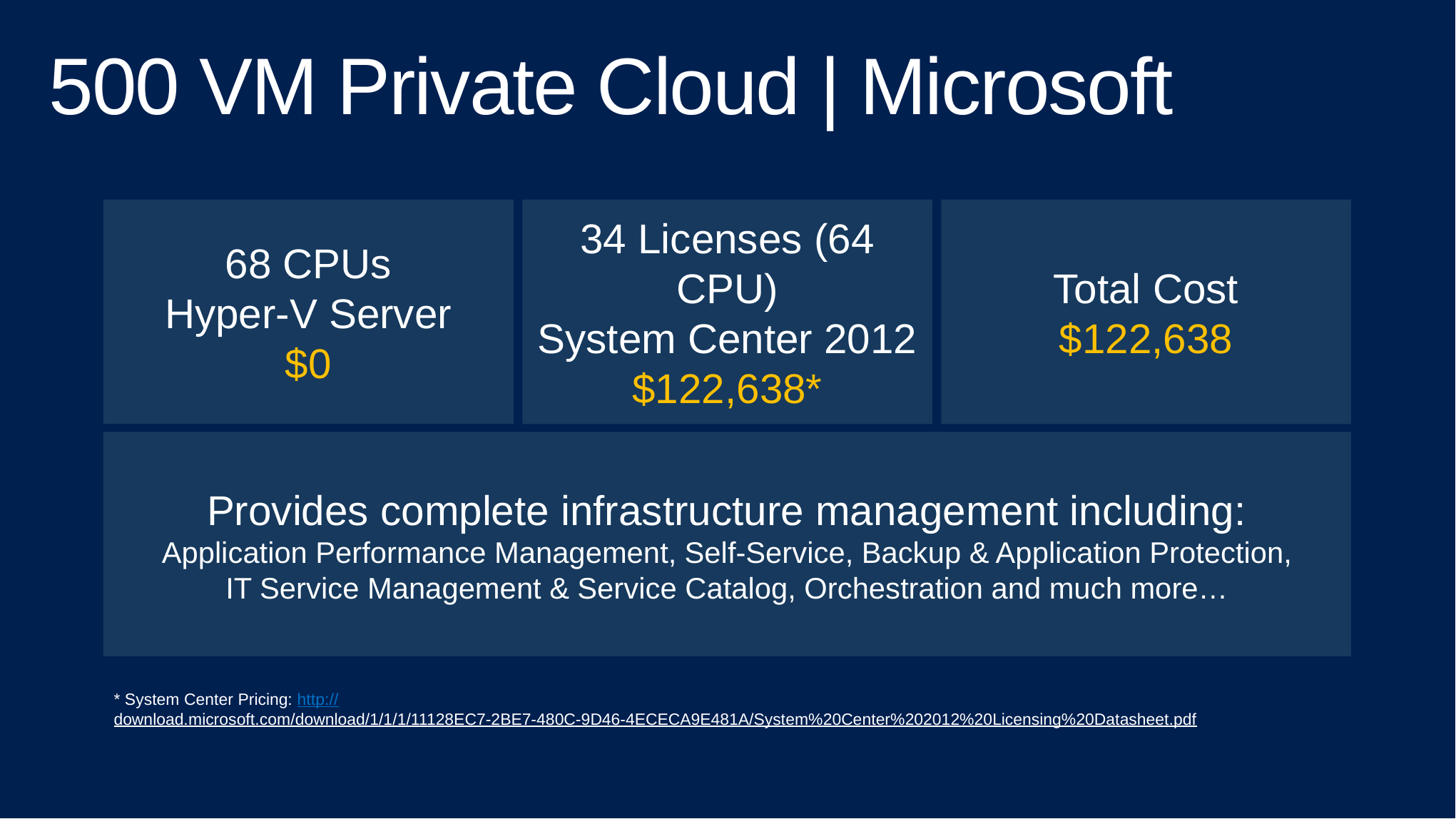

# 500 VM Private Cloud | Microsoft
68 CPUs
Hyper-V Server
$0
34 Licenses (64 CPU)
System Center 2012
$122,638*
Total Cost
$122,638
Provides complete infrastructure management including:
Application Performance Management, Self-Service, Backup & Application Protection,
IT Service Management & Service Catalog, Orchestration and much more…
* System Center Pricing: http://download.microsoft.com/download/1/1/1/11128EC7-2BE7-480C-9D46-4ECECA9E481A/System%20Center%202012%20Licensing%20Datasheet.pdf